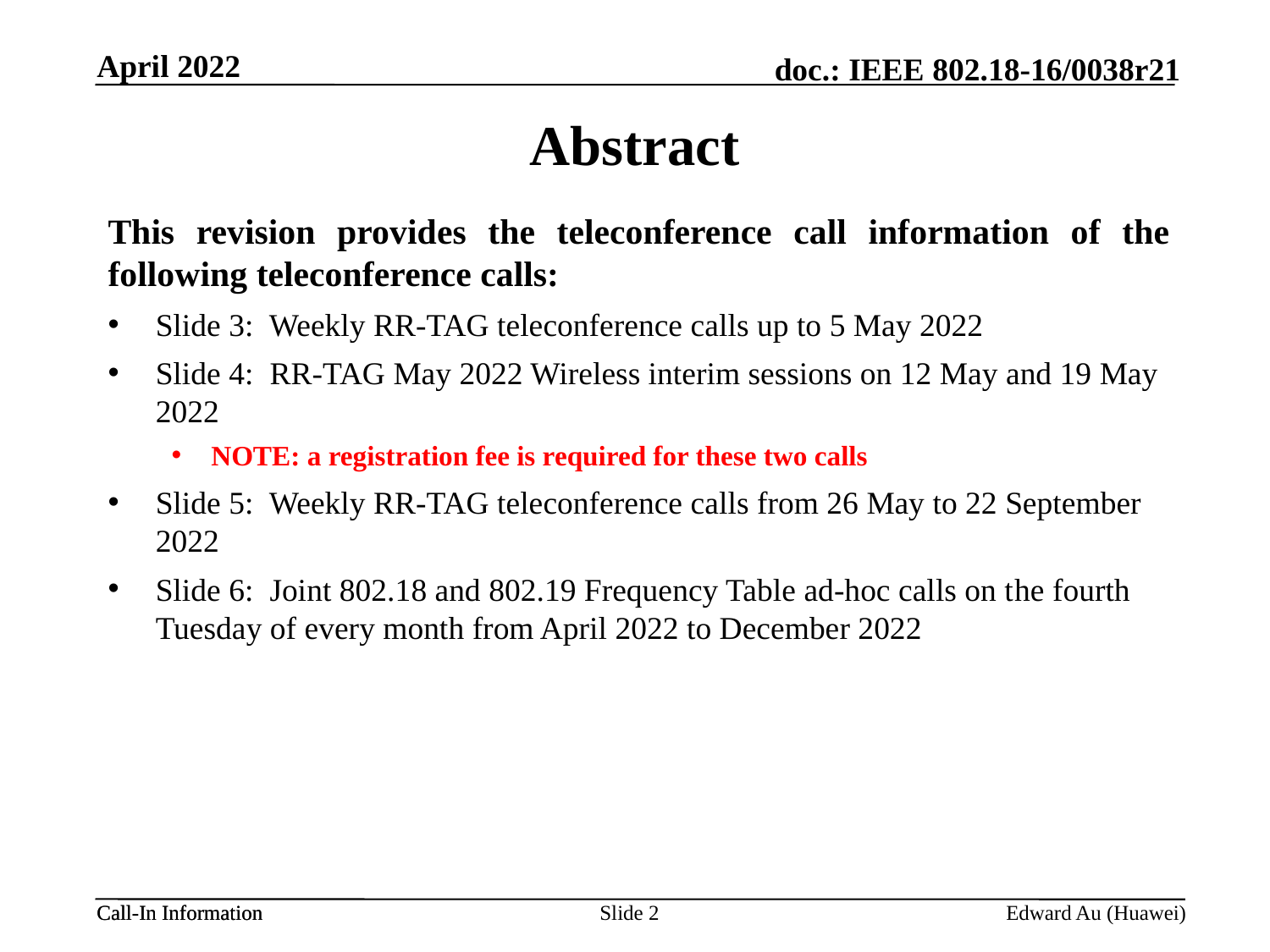

April 2022
# Abstract
This revision provides the teleconference call information of the following teleconference calls:
Slide 3:  Weekly RR-TAG teleconference calls up to 5 May 2022
Slide 4:  RR-TAG May 2022 Wireless interim sessions on 12 May and 19 May 2022
NOTE: a registration fee is required for these two calls
Slide 5:  Weekly RR-TAG teleconference calls from 26 May to 22 September 2022
Slide 6:  Joint 802.18 and 802.19 Frequency Table ad-hoc calls on the fourth Tuesday of every month from April 2022 to December 2022
Slide 2
Edward Au (Huawei)